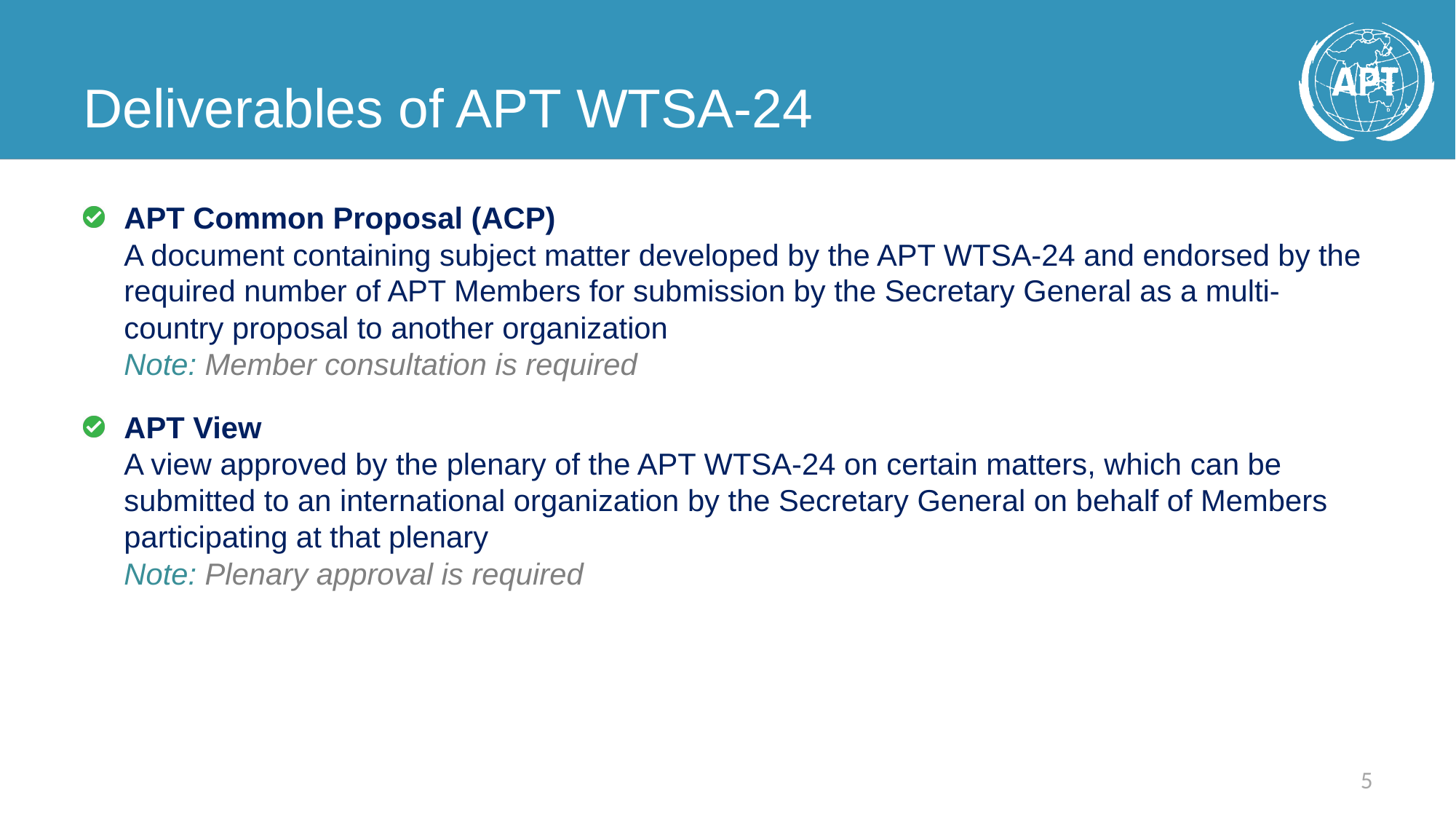

Deliverables of APT WTSA-24
APT Common Proposal (ACP)
A document containing subject matter developed by the APT WTSA-24 and endorsed by the required number of APT Members for submission by the Secretary General as a multi-country proposal to another organization
Note: Member consultation is required
APT View
A view approved by the plenary of the APT WTSA-24 on certain matters, which can be submitted to an international organization by the Secretary General on behalf of Members participating at that plenary
Note: Plenary approval is required